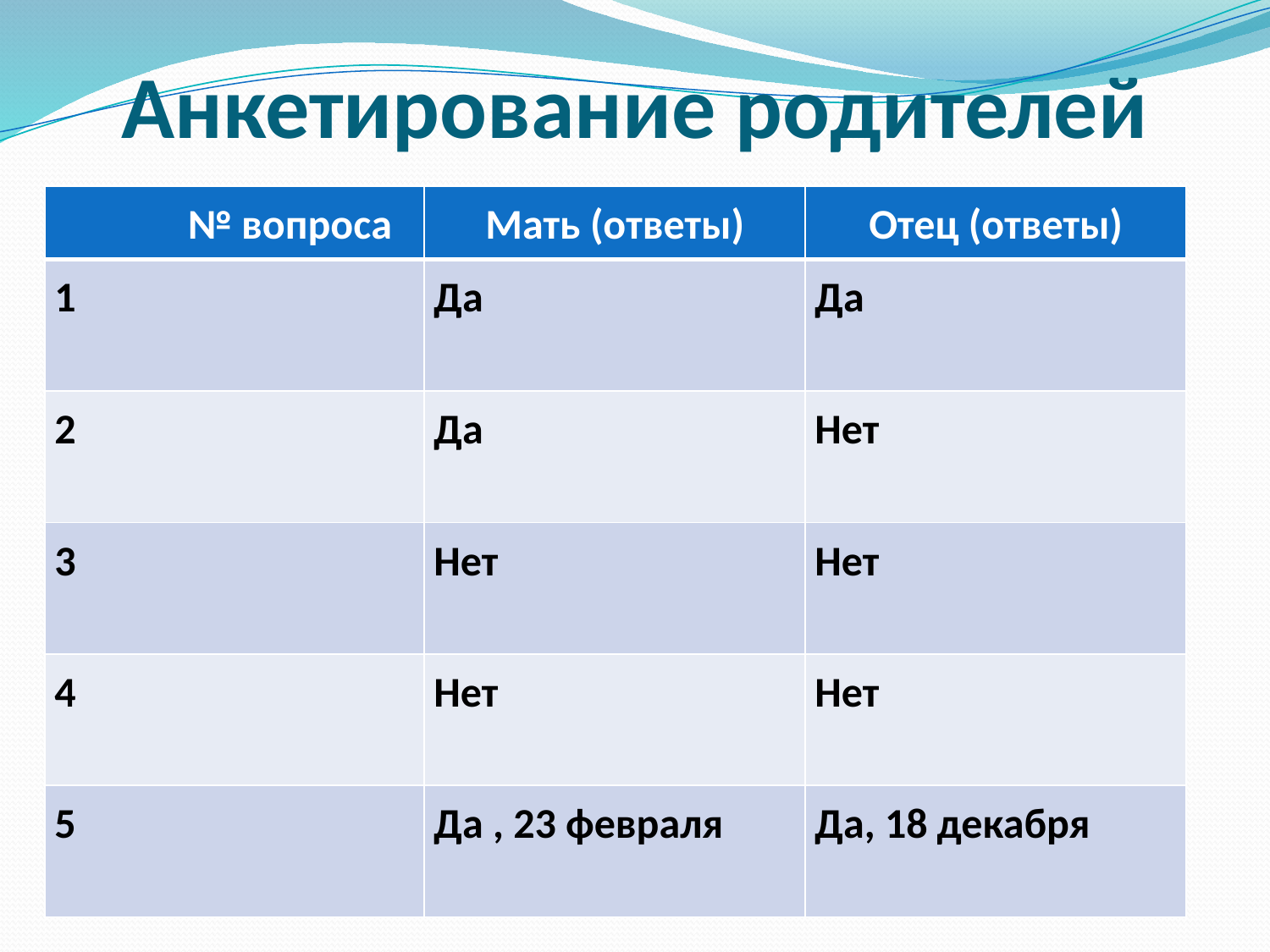

# Анкетирование родителей
| № вопроса | Мать (ответы) | Отец (ответы) |
| --- | --- | --- |
| 1 | Да | Да |
| 2 | Да | Нет |
| 3 | Нет | Нет |
| 4 | Нет | Нет |
| 5 | Да , 23 февраля | Да, 18 декабря |